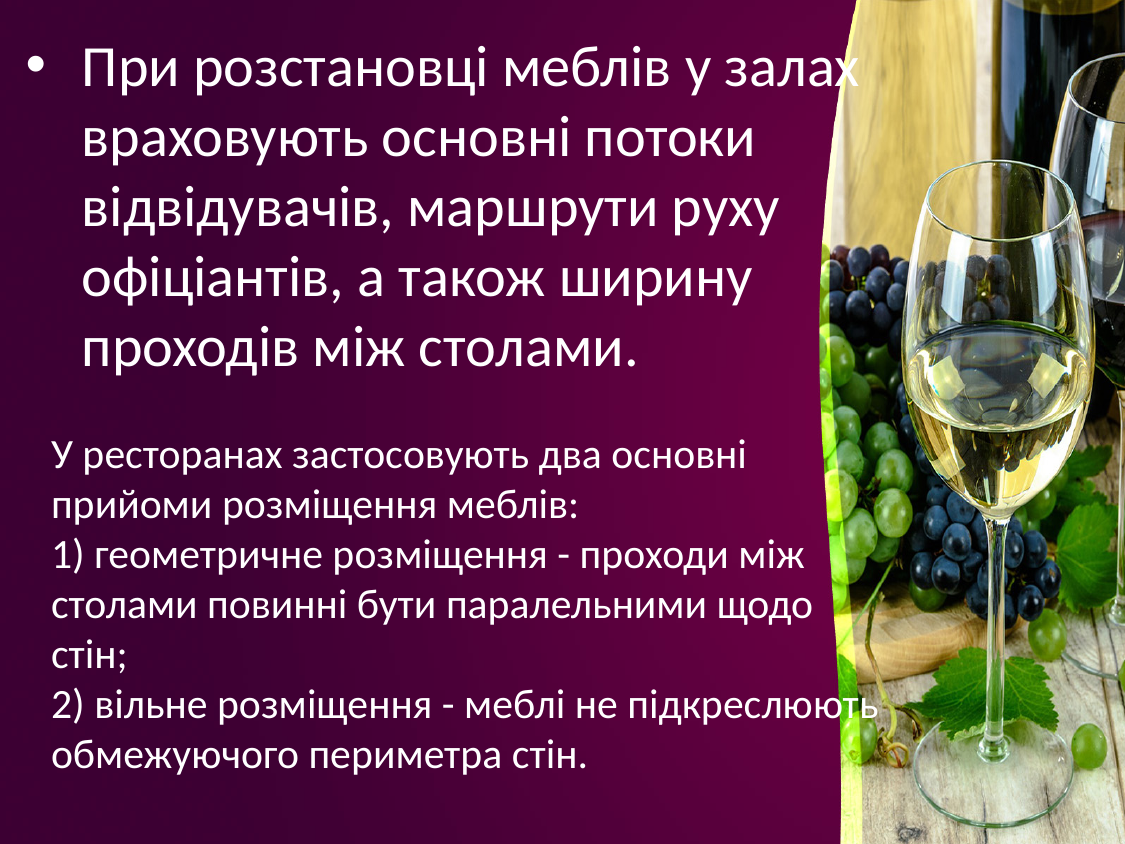

При розстановці меблів у залах враховують основні потоки відвідувачів, маршрути руху офіціантів, а також ширину проходів між столами.
#
У ресторанах застосовують два основні прийоми розміщення меблів:
1) геометричне розміщення - проходи між столами повинні бути паралельними щодо стін;
2) вільне розміщення - меблі не підкреслюють обмежуючого периметра стін.